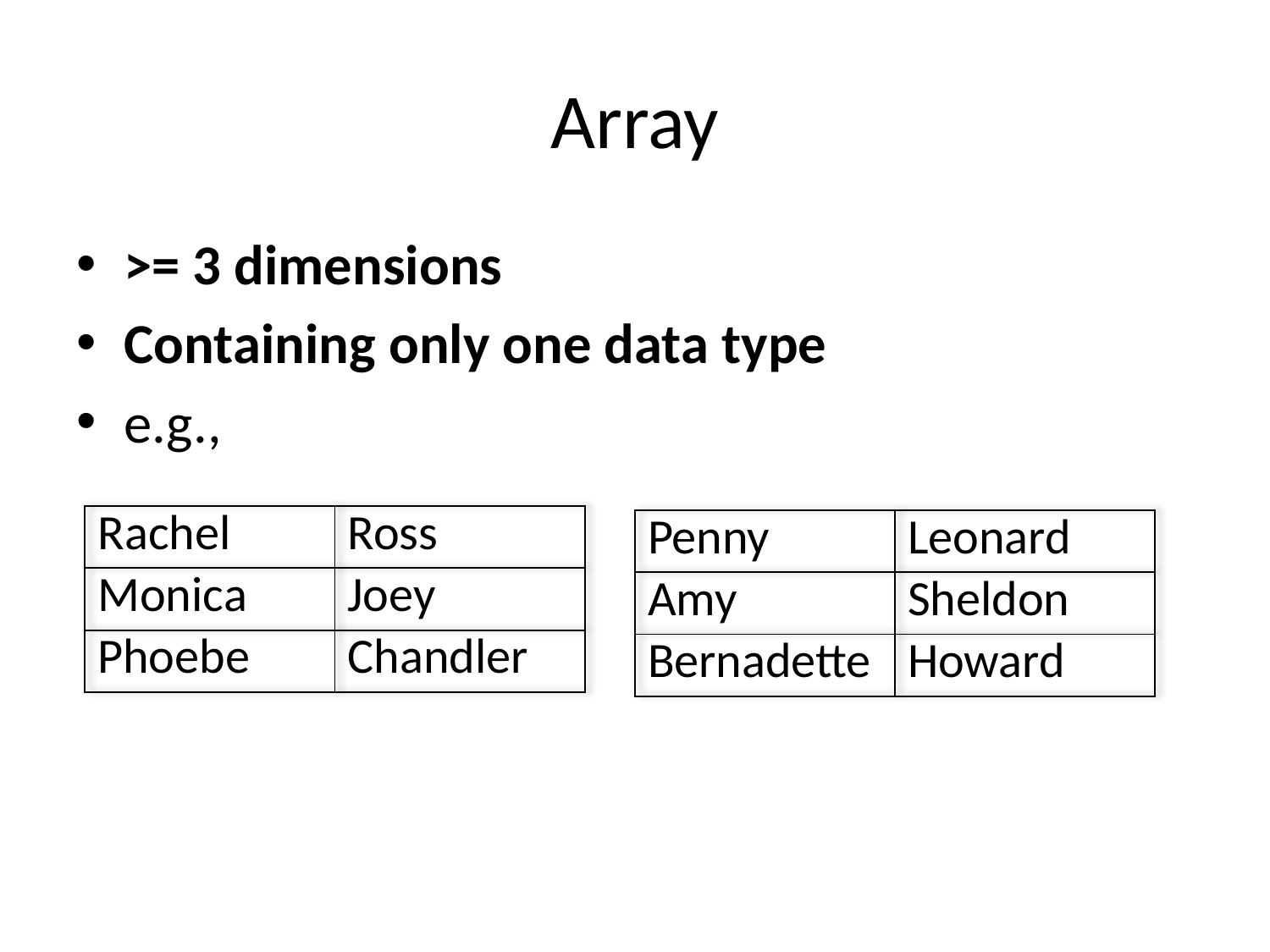

# Array
>= 3 dimensions
Containing only one data type
e.g.,

| Rachel | Ross |
| --- | --- |
| Monica | Joey |
| Phoebe | Chandler |
| Penny | Leonard |
| --- | --- |
| Amy | Sheldon |
| Bernadette | Howard |